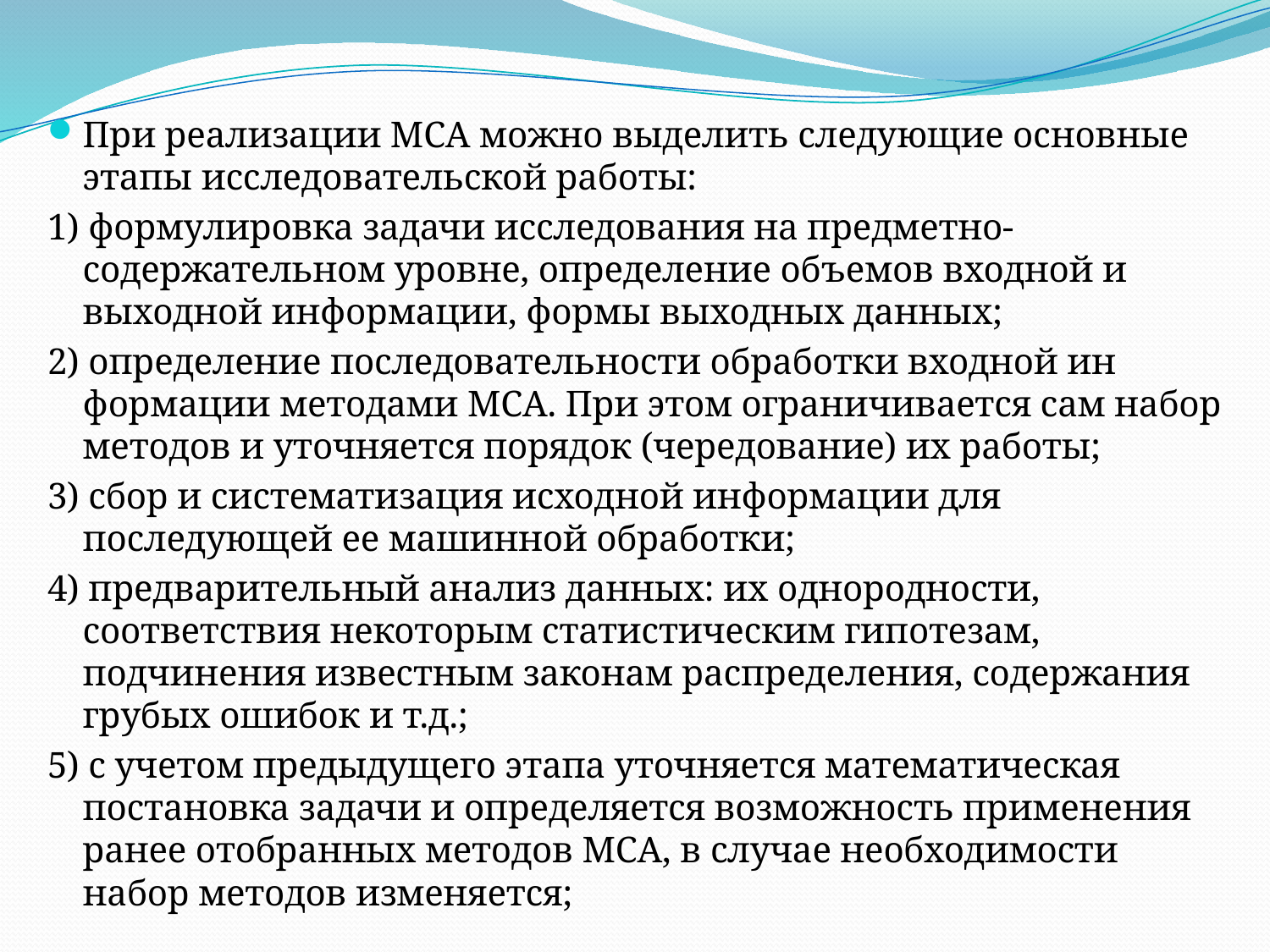

При реализации МСА можно выделить следующие основные этапы исследовательской работы:
1) формулировка задачи исследования на предметно-содержательном уровне, определение объемов входной и выходной информации, формы выходных данных;
2) определение последовательности обработки входной ин­формации методами МСА. При этом ограничивается сам набор методов и уточняется порядок (чередование) их работы;
3) сбор и систематизация исходной информации для последующей ее машинной обработки;
4) предварительный анализ данных: их однородности, соответствия некоторым статистическим гипотезам, подчинения известным законам распределения, содержания грубых ошибок и т.д.;
5) с учетом предыдущего этапа уточняется математическая постановка задачи и определяется возможность применения ранее отобранных методов МСА, в случае необходимости набор методов изменяется;